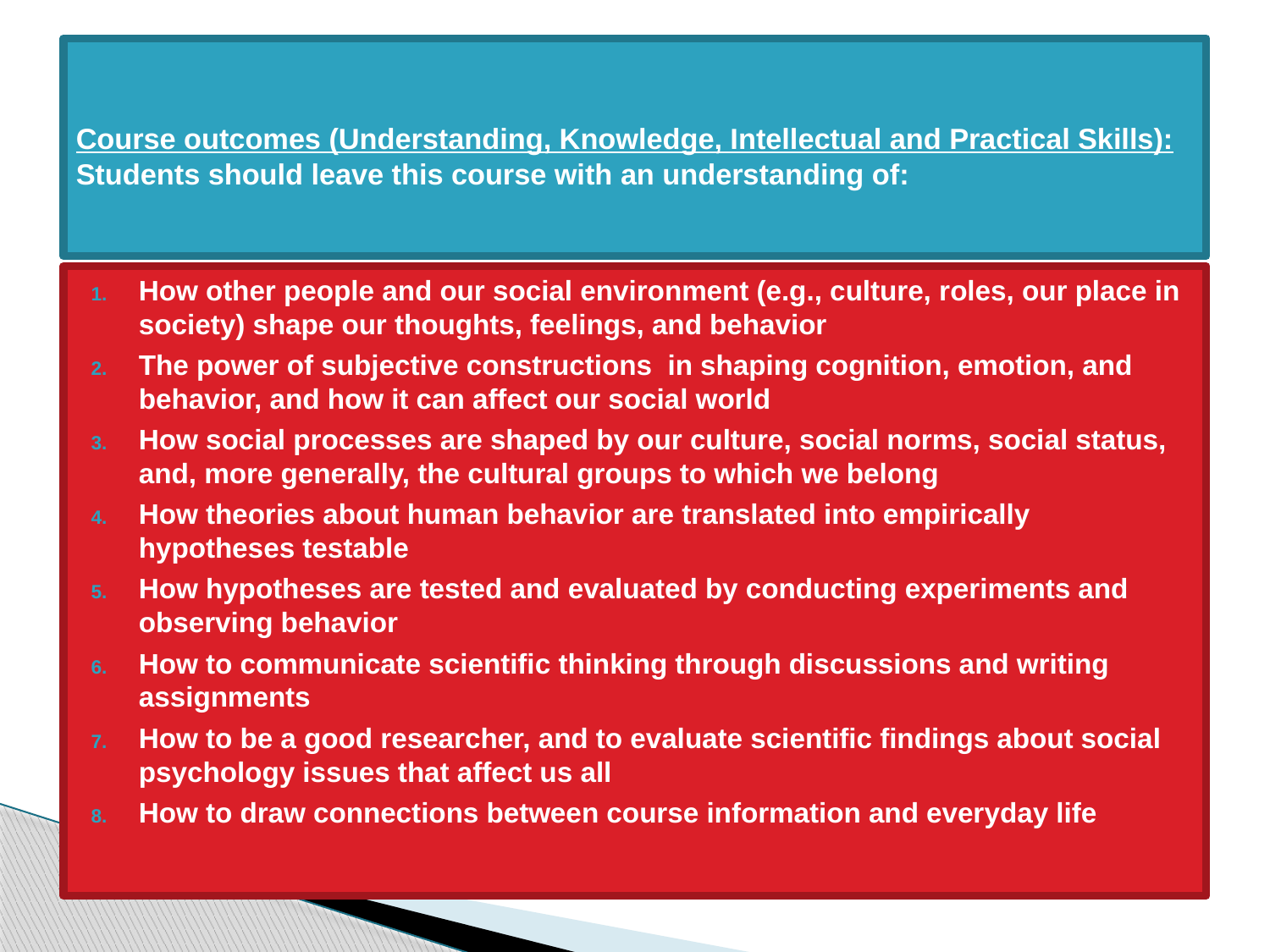

# Course outcomes (Understanding, Knowledge, Intellectual and Practical Skills): Students should leave this course with an understanding of:
How other people and our social environment (e.g., culture, roles, our place in society) shape our thoughts, feelings, and behavior
The power of subjective constructions  in shaping cognition, emotion, and behavior, and how it can affect our social world
How social processes are shaped by our culture, social norms, social status, and, more generally, the cultural groups to which we belong
How theories about human behavior are translated into empirically hypotheses testable
How hypotheses are tested and evaluated by conducting experiments and observing behavior
How to communicate scientific thinking through discussions and writing assignments
How to be a good researcher, and to evaluate scientific findings about social psychology issues that affect us all
How to draw connections between course information and everyday life